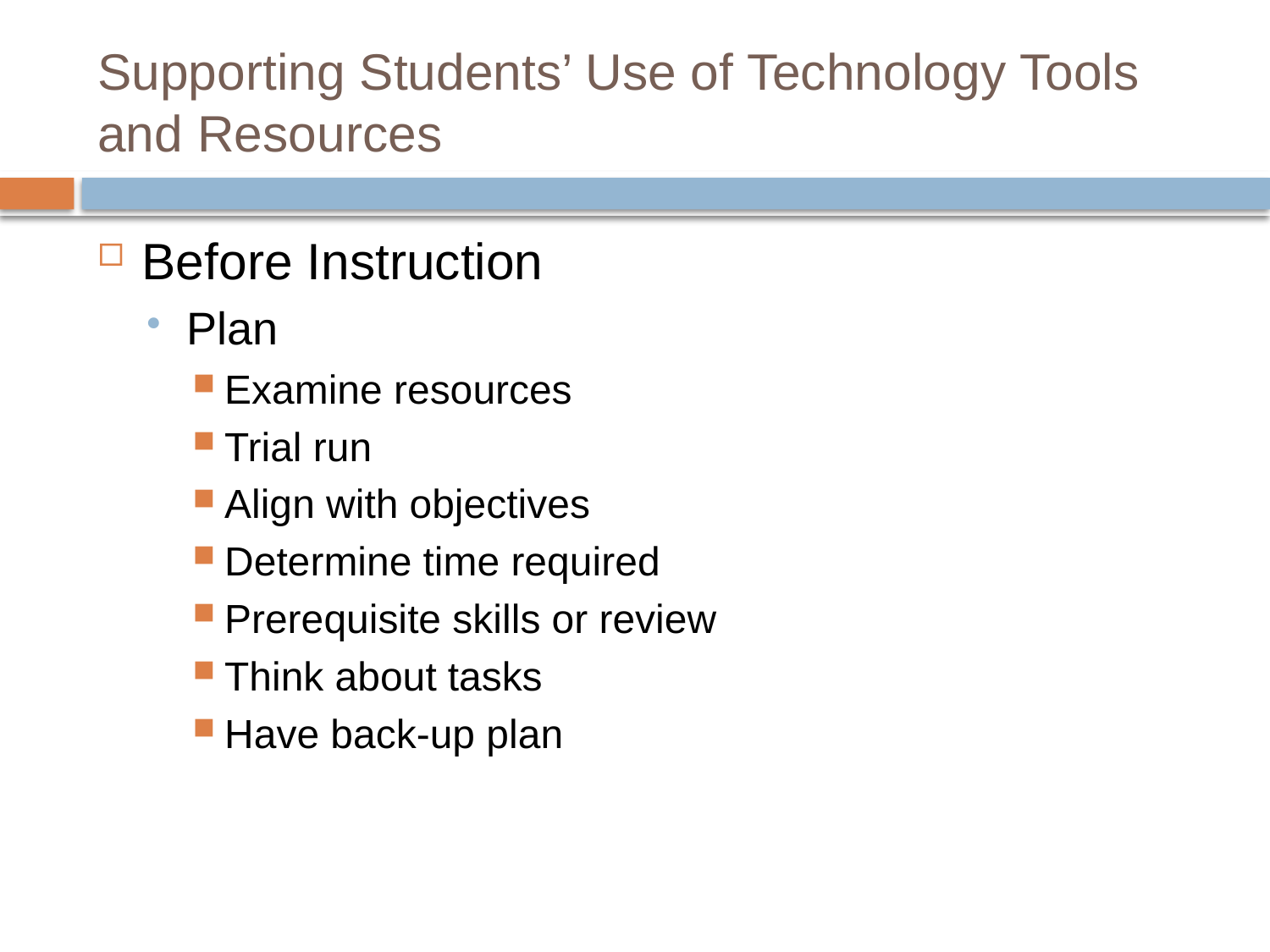

# Supporting Students’ Use of Technology Tools and Resources
Before Instruction
Plan
Examine resources
Trial run
Align with objectives
Determine time required
Prerequisite skills or review
Think about tasks
Have back-up plan